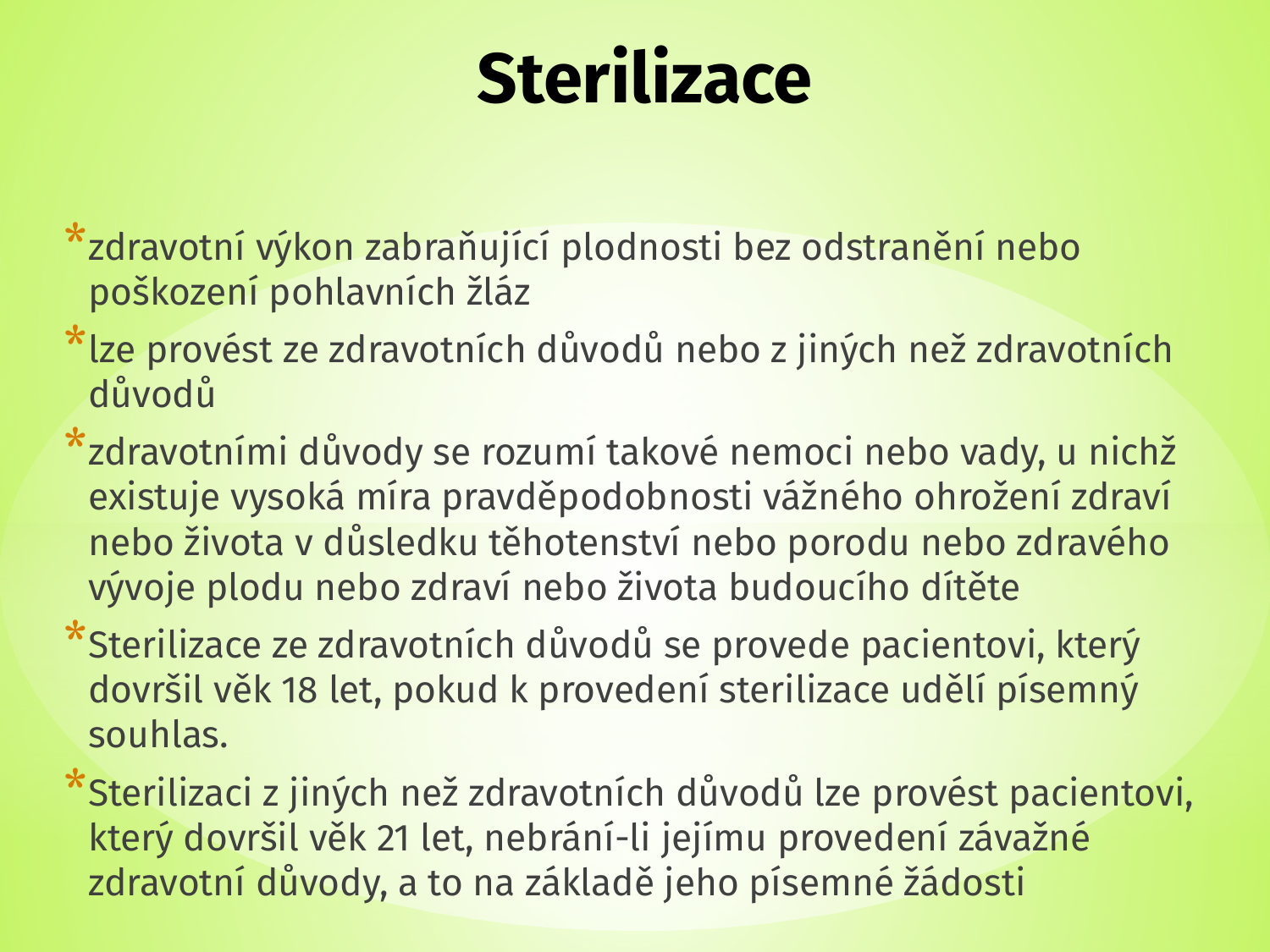

# Sterilizace
zdravotní výkon zabraňující plodnosti bez odstranění nebo poškození pohlavních žláz
lze provést ze zdravotních důvodů nebo z jiných než zdravotních důvodů
zdravotními důvody se rozumí takové nemoci nebo vady, u nichž existuje vysoká míra pravděpodobnosti vážného ohrožení zdraví nebo života v důsledku těhotenství nebo porodu nebo zdravého vývoje plodu nebo zdraví nebo života budoucího dítěte
Sterilizace ze zdravotních důvodů se provede pacientovi, který dovršil věk 18 let, pokud k provedení sterilizace udělí písemný souhlas.
Sterilizaci z jiných než zdravotních důvodů lze provést pacientovi, který dovršil věk 21 let, nebrání-li jejímu provedení závažné zdravotní důvody, a to na základě jeho písemné žádosti